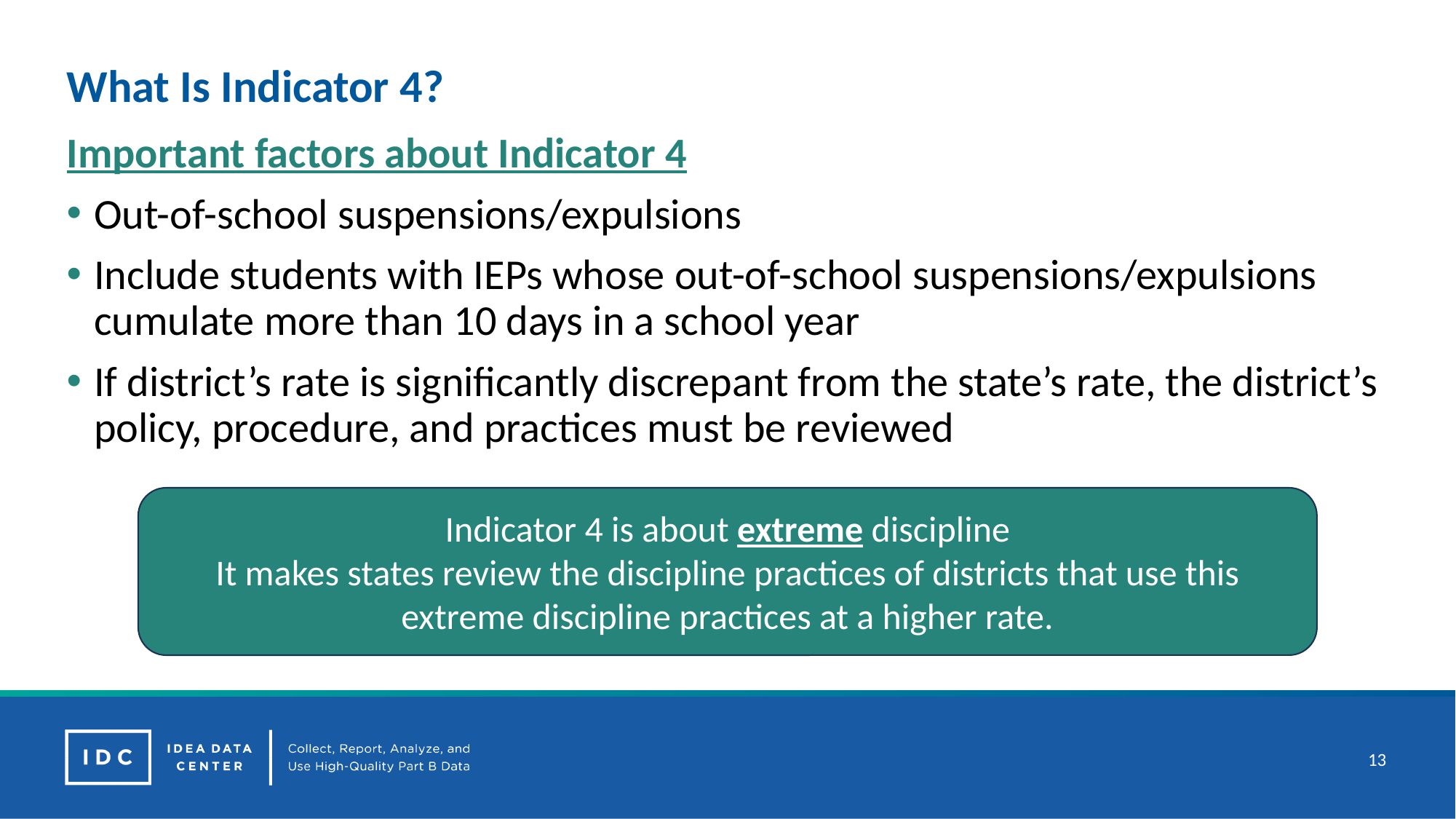

# What Is Indicator 4?
Important factors about Indicator 4
Out-of-school suspensions/expulsions
Include students with IEPs whose out-of-school suspensions/expulsions cumulate more than 10 days in a school year
If district’s rate is significantly discrepant from the state’s rate, the district’s policy, procedure, and practices must be reviewed

Indicator 4 is about extreme discipline
It makes states review the discipline practices of districts that use this extreme discipline practices at a higher rate.
13